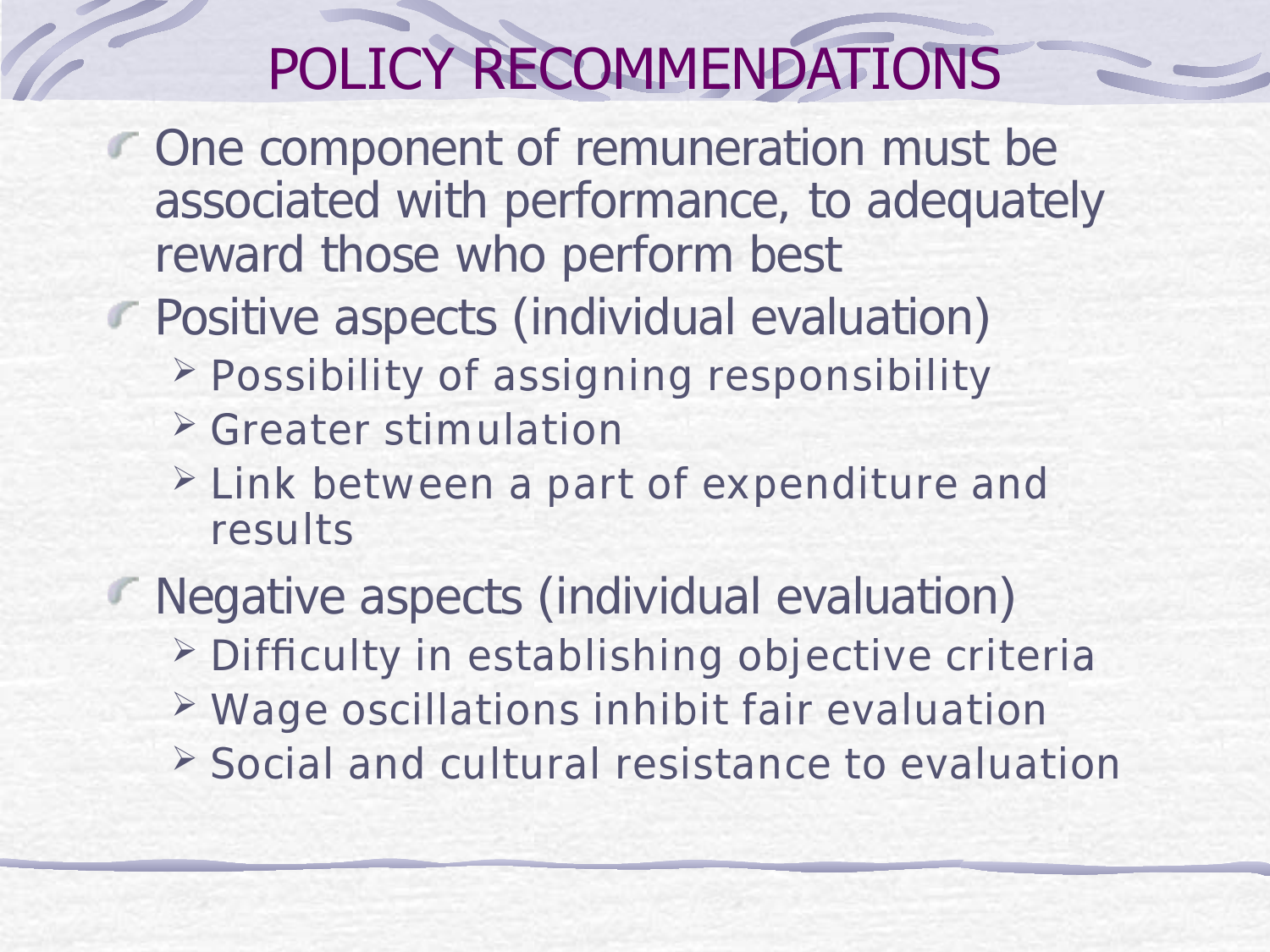

# POLICY RECOMMENDATIONS
One component of remuneration must be associated with performance, to adequately reward those who perform best
Positive aspects (individual evaluation)
Possibility of assigning responsibility
Greater stimulation
Link between a part of expenditure and results
Negative aspects (individual evaluation)
Difficulty in establishing objective criteria
Wage oscillations inhibit fair evaluation
Social and cultural resistance to evaluation